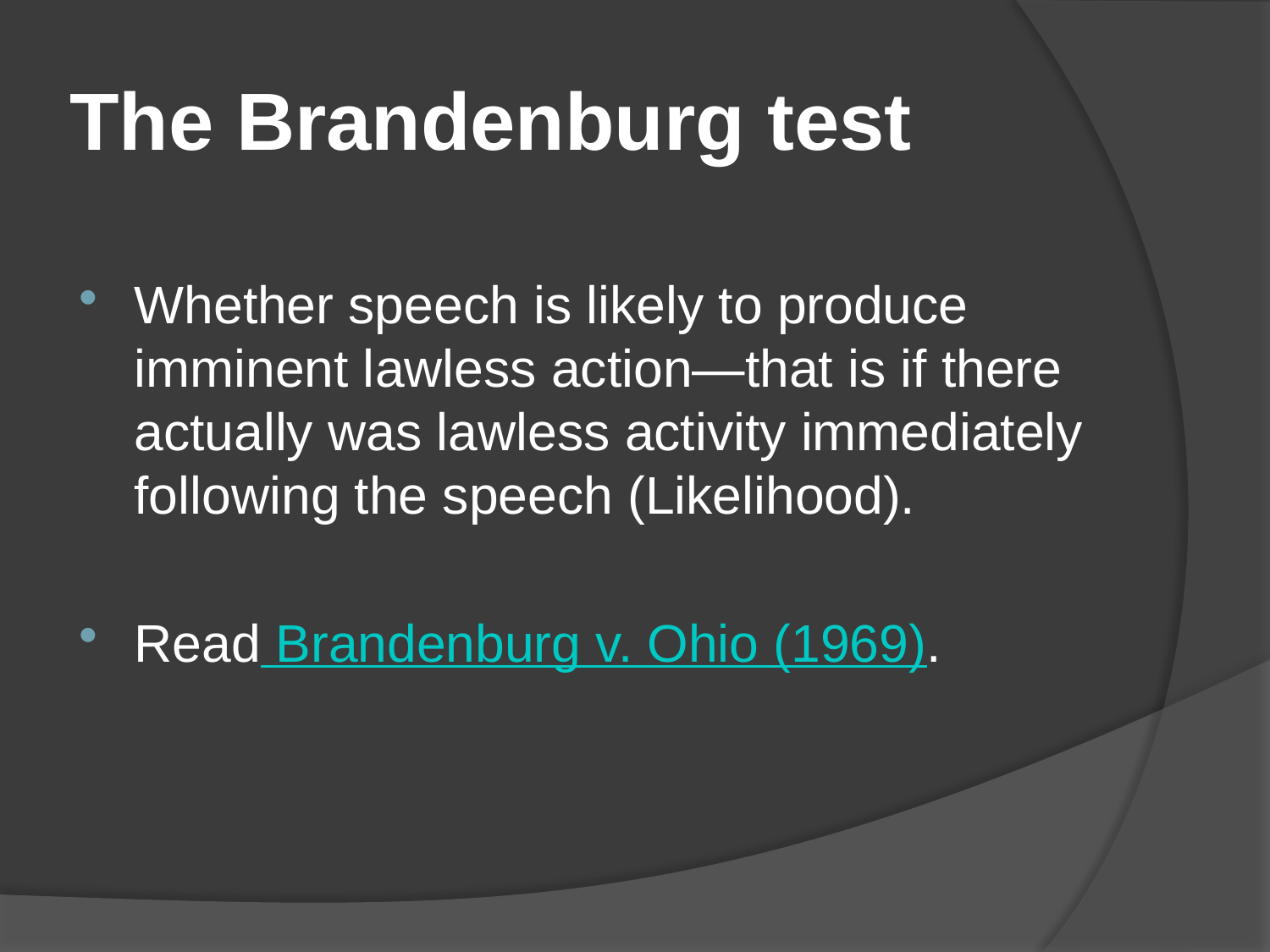

# The Brandenburg test

Whether speech is likely to produce imminent lawless action—that is if there actually was lawless activity immediately following the speech (Likelihood).

Read Brandenburg v. Ohio (1969).